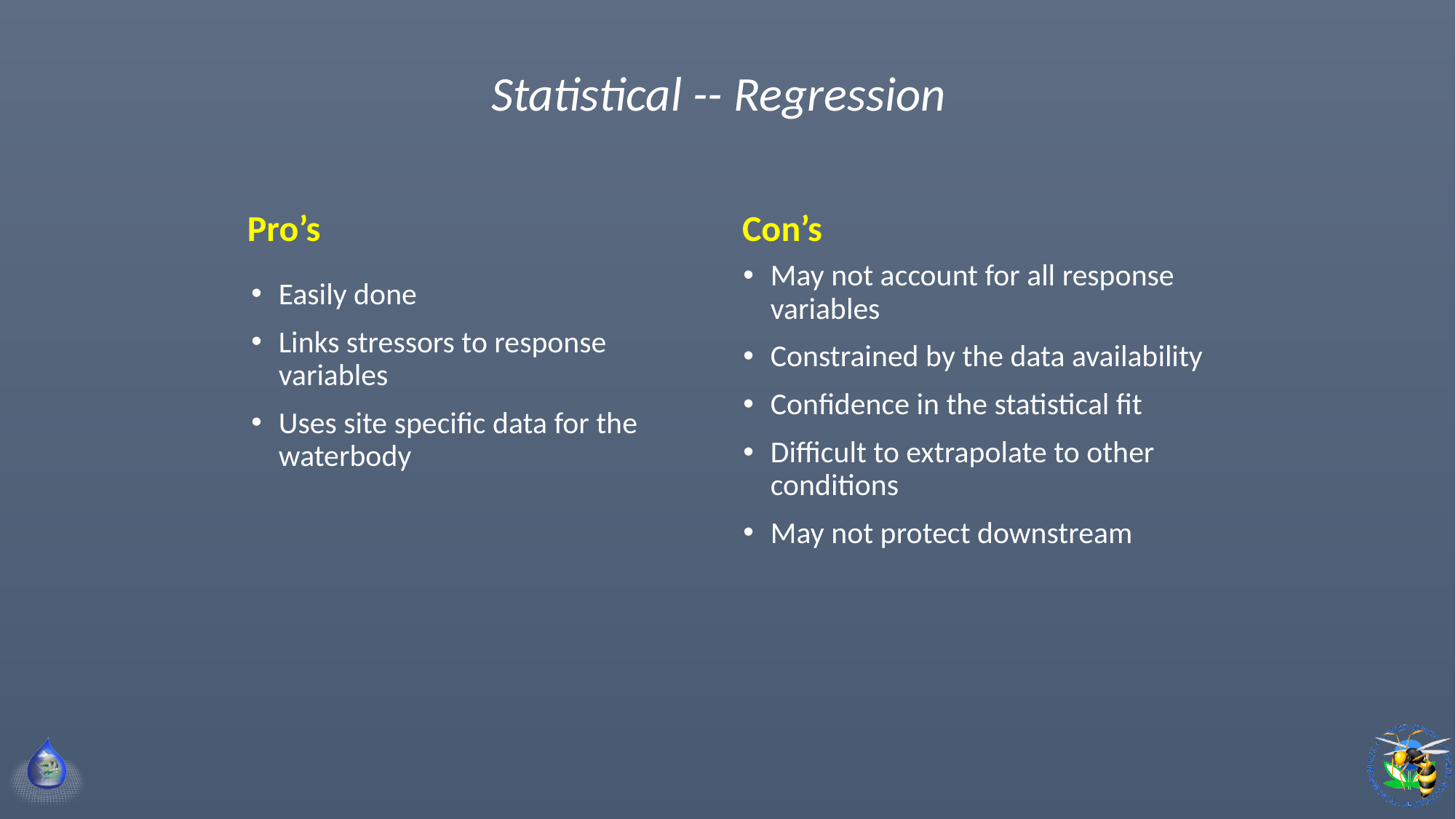

# Statistical -- Regression
Pro’s
Con’s
May not account for all response variables
Constrained by the data availability
Confidence in the statistical fit
Difficult to extrapolate to other conditions
May not protect downstream
Easily done
Links stressors to response variables
Uses site specific data for the waterbody